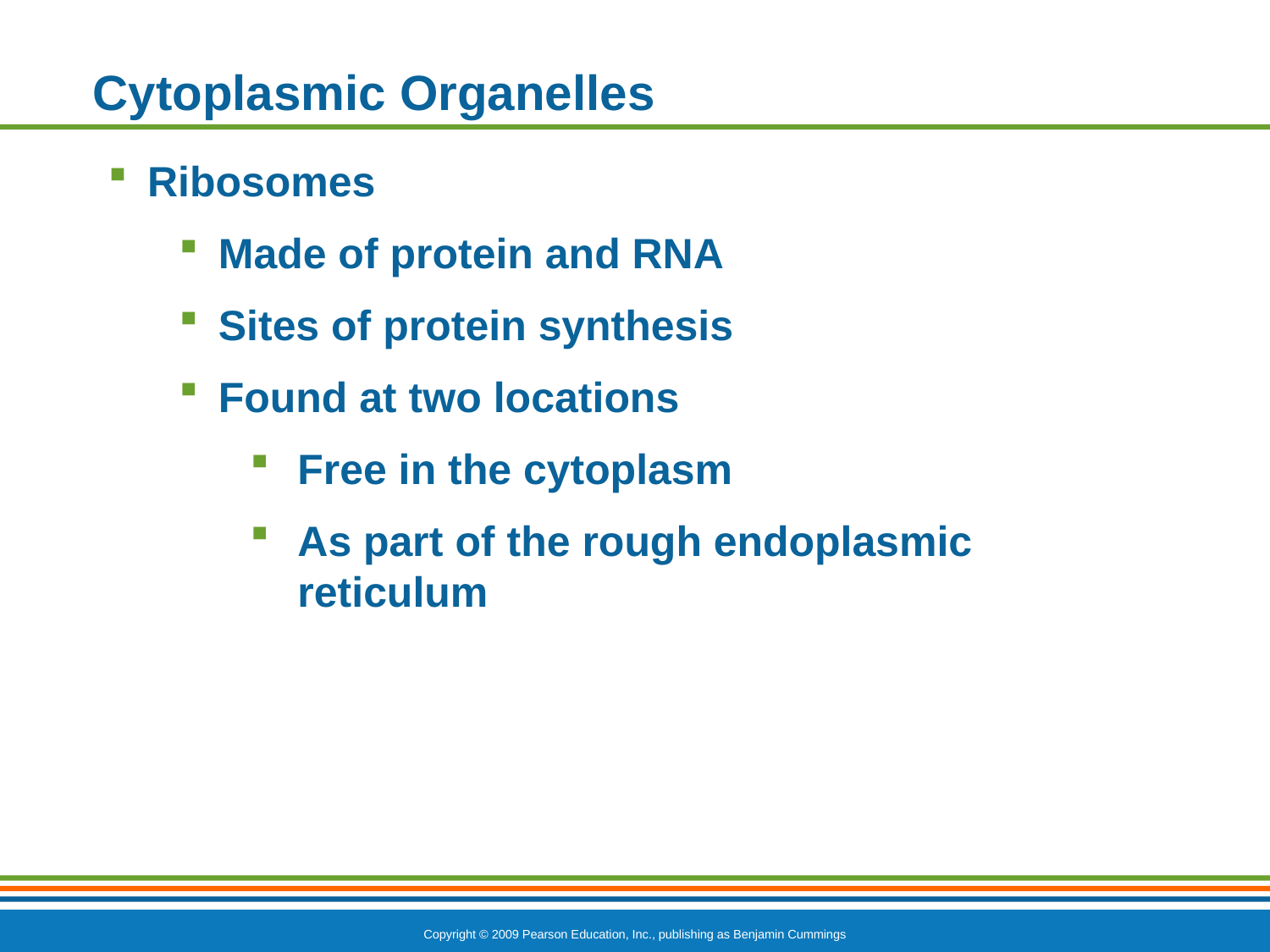

# Cytoplasmic Organelles
Ribosomes
Made of protein and RNA
Sites of protein synthesis
Found at two locations
Free in the cytoplasm
As part of the rough endoplasmic reticulum